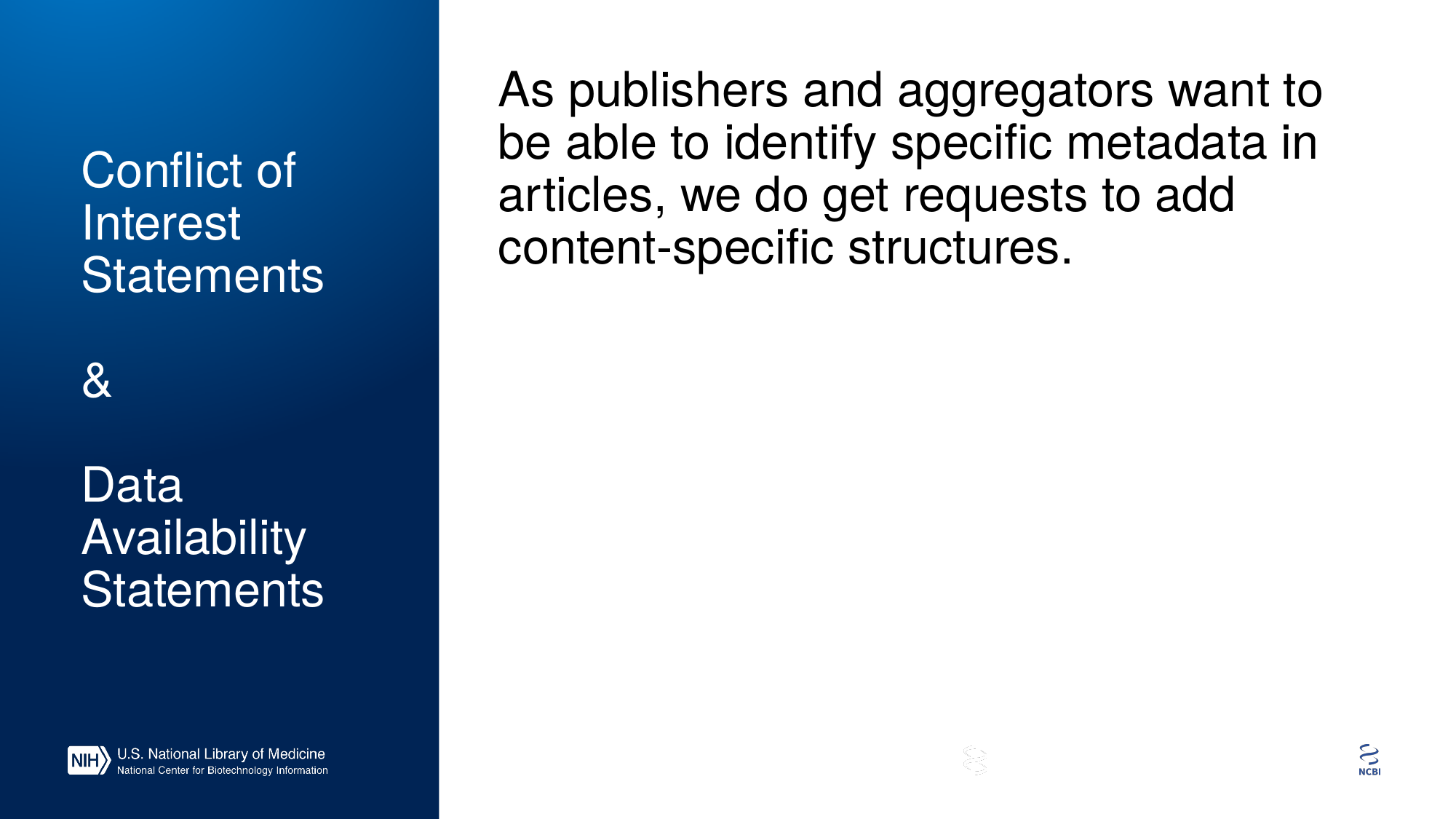

# Conflict of Interest Statements

&

Data Availability Statements
As publishers and aggregators want to be able to identify specific metadata in articles, we do get requests to add content-specific structures.